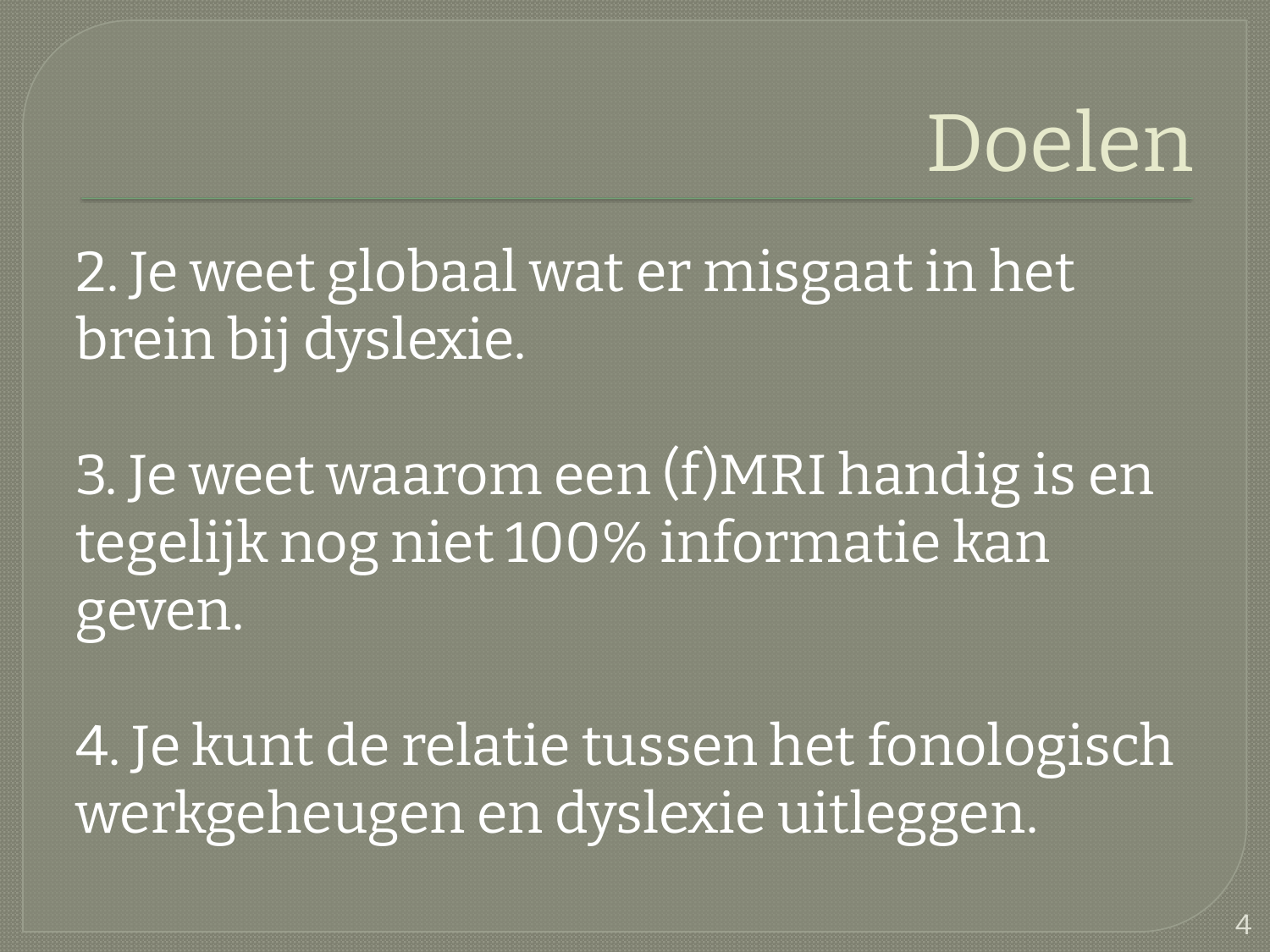

# Doelen
2. Je weet globaal wat er misgaat in het brein bij dyslexie.

3. Je weet waarom een (f)MRI handig is en tegelijk nog niet 100% informatie kan geven.

4. Je kunt de relatie tussen het fonologisch werkgeheugen en dyslexie uitleggen.
4